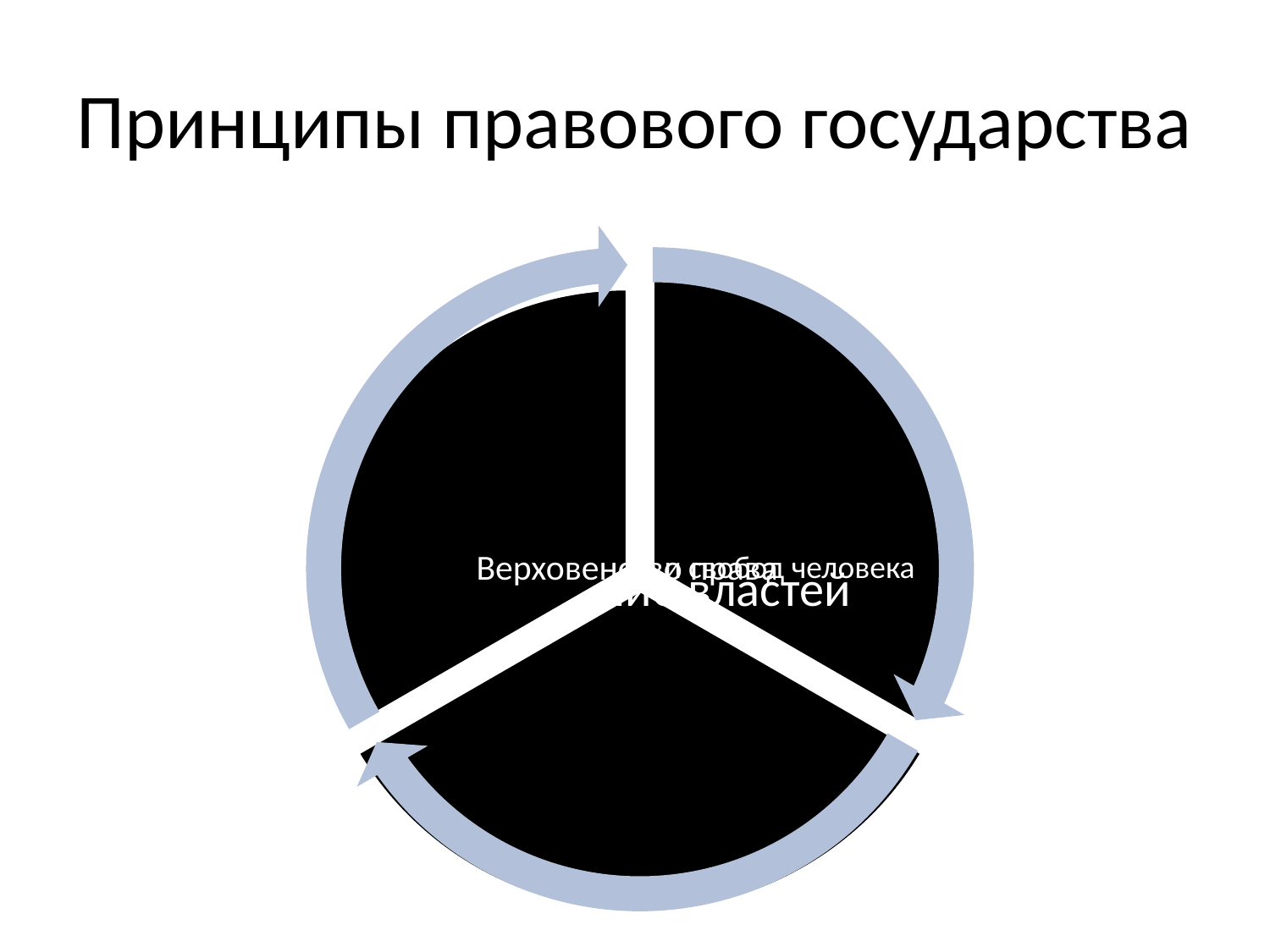

# Принципы правового государства
Незыблемость прав и свобод человека
Разделение властей
Верховенство права